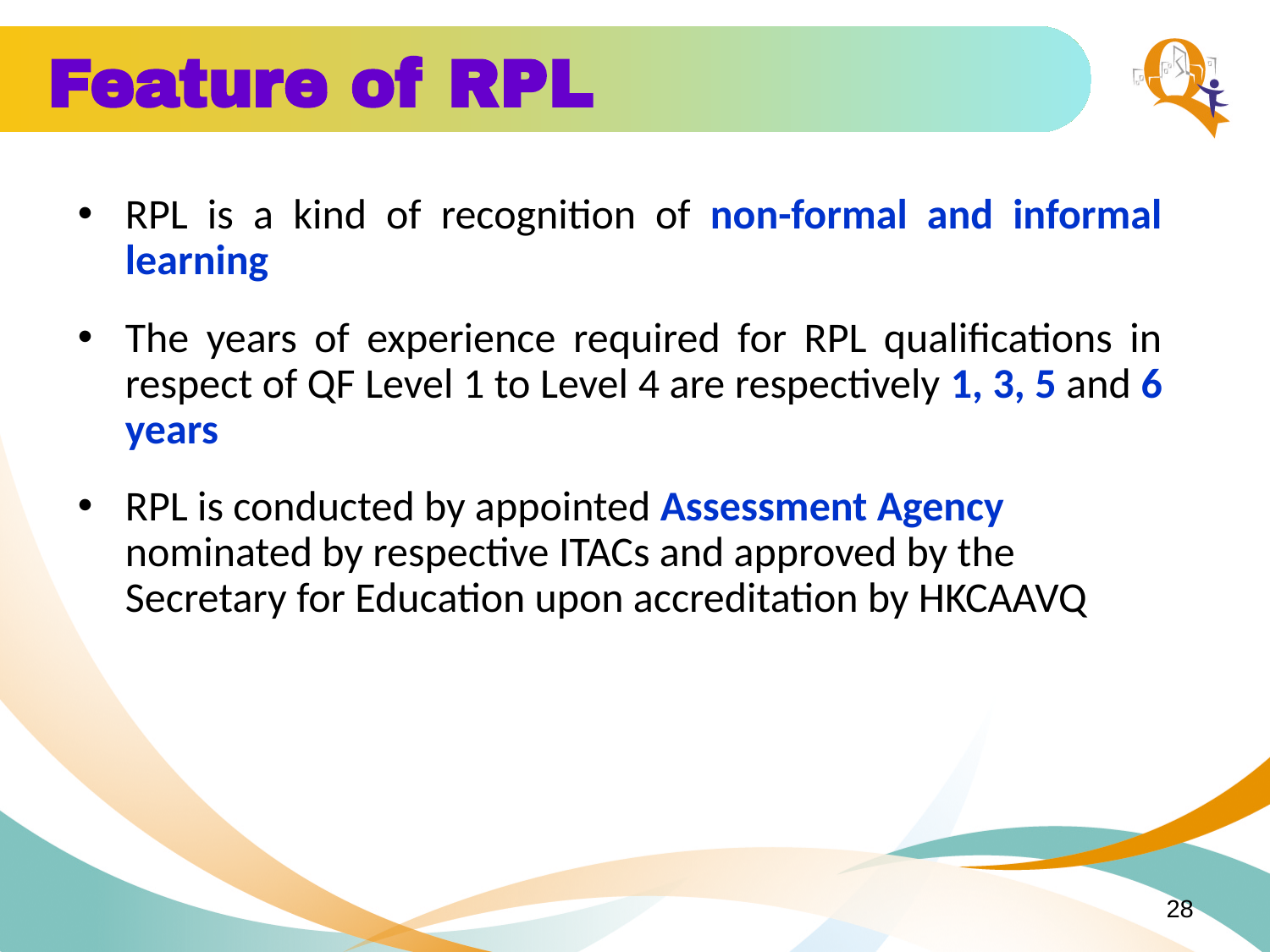

# Feature of RPL

RPL is a kind of recognition of non-formal and informal learning
The years of experience required for RPL qualifications in respect of QF Level 1 to Level 4 are respectively 1, 3, 5 and 6 years
RPL is conducted by appointed Assessment Agency nominated by respective ITACs and approved by the Secretary for Education upon accreditation by HKCAAVQ
28